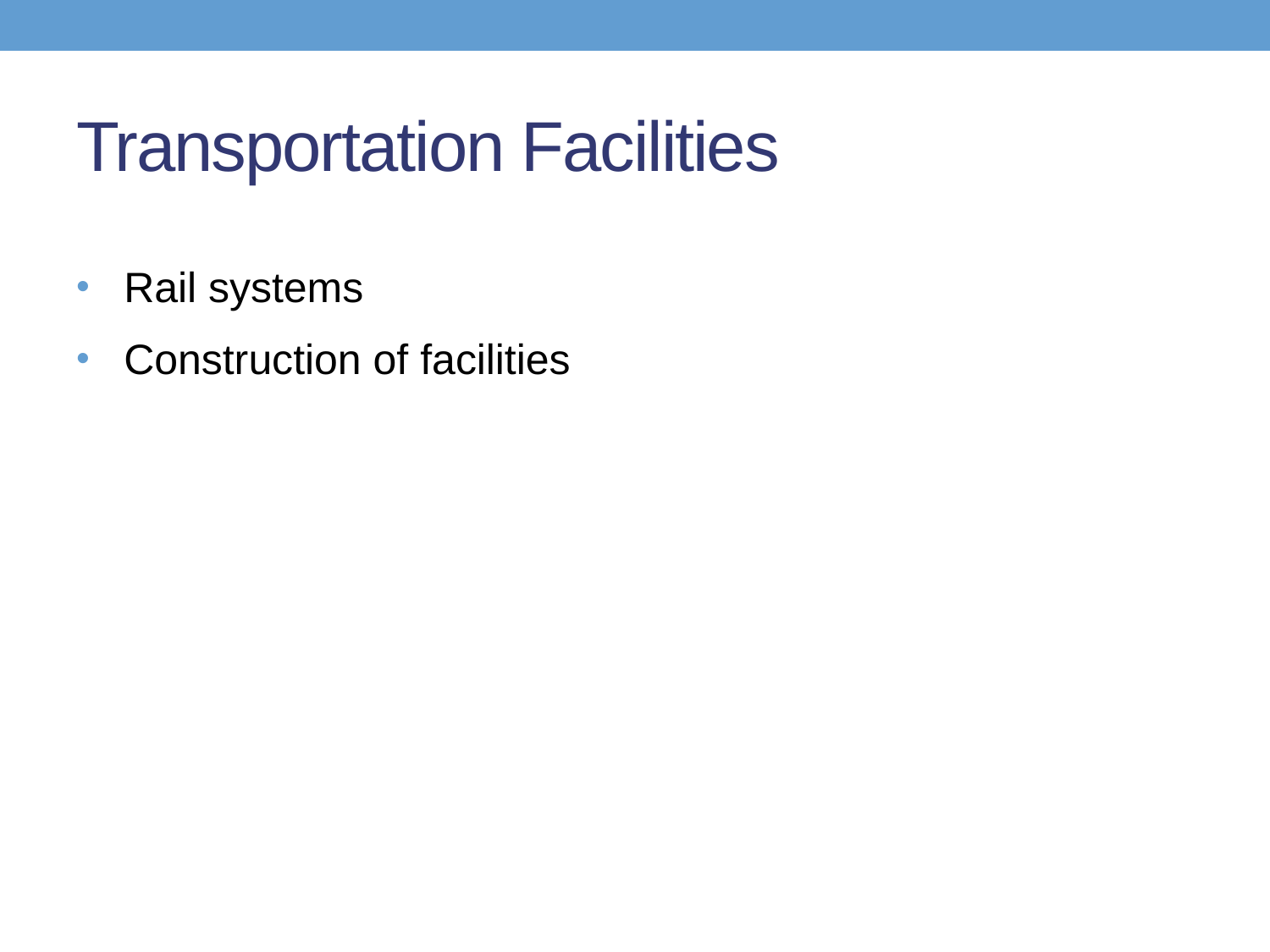

# Transportation Facilities
Rail systems
Construction of facilities